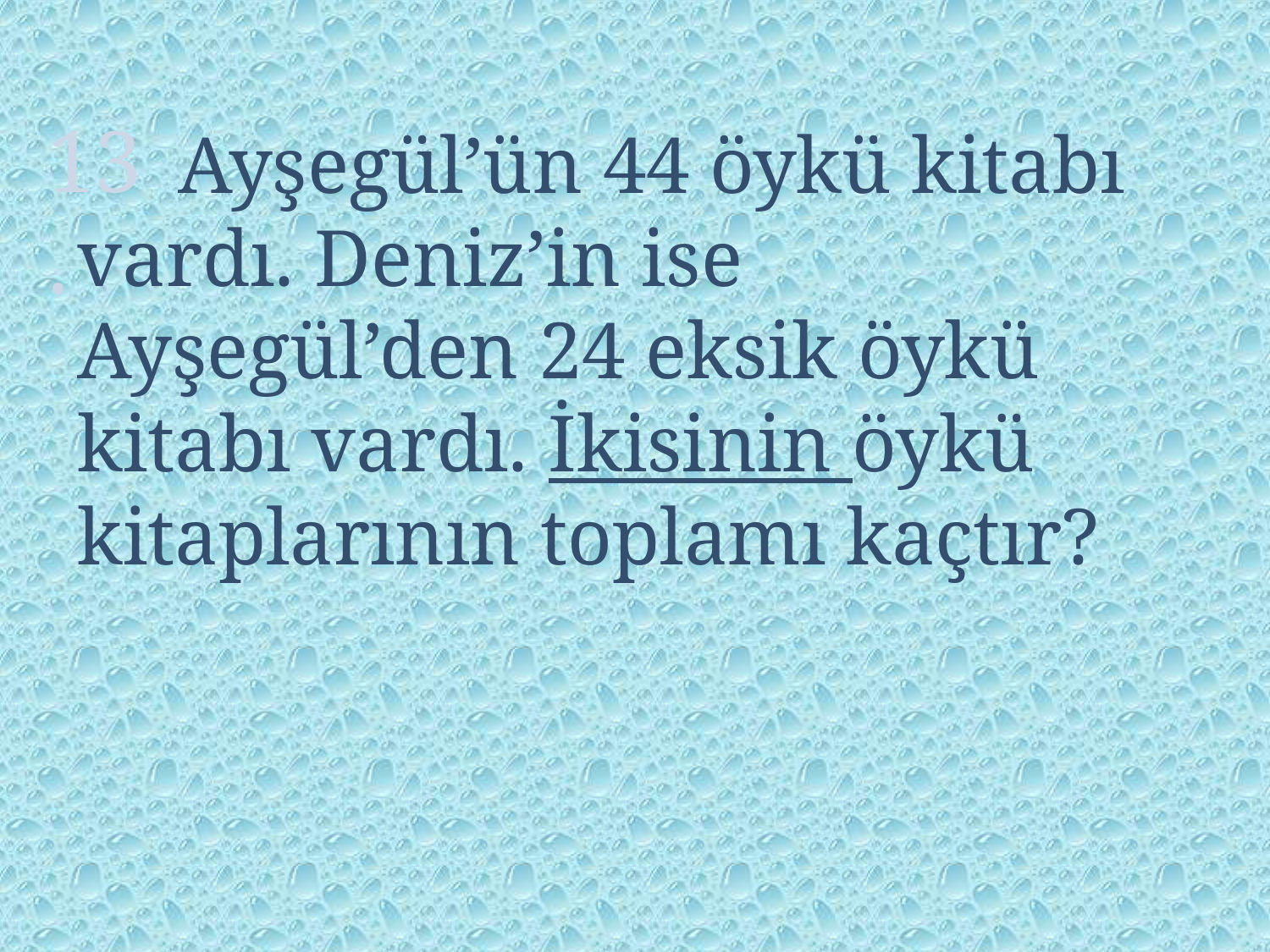

13.

     Ayşegül’ün 44 öykü kitabı vardı. Deniz’in ise Ayşegül’den 24 eksik öykü kitabı vardı. İkisinin öykü kitaplarının toplamı kaçtır?